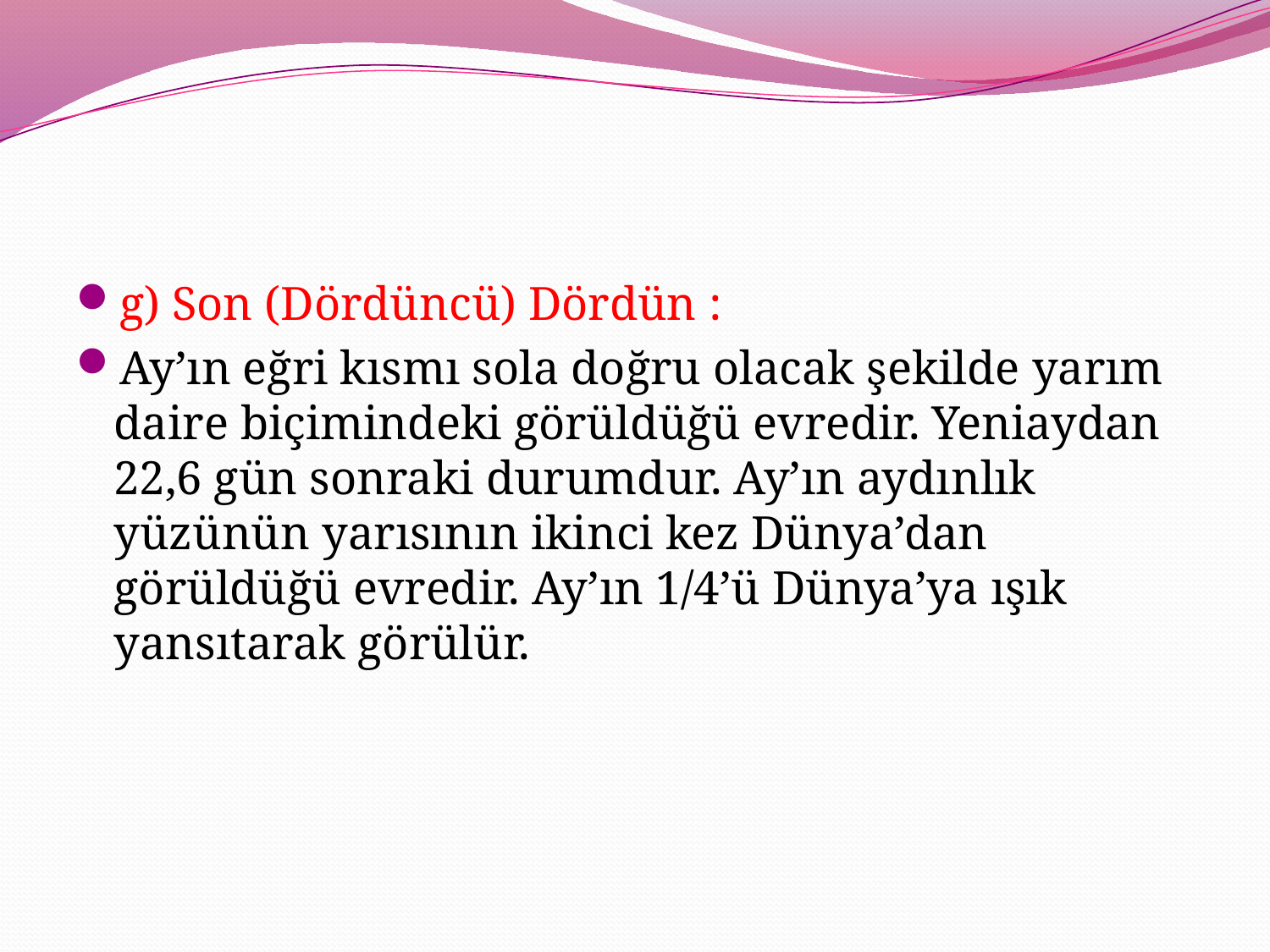

g) Son (Dördüncü) Dördün :
Ay’ın eğri kısmı sola doğru olacak şekilde yarım daire biçimindeki görüldüğü evredir. Yeniaydan 22,6 gün sonraki durumdur. Ay’ın aydınlık yüzünün yarısının ikinci kez Dünya’dan görüldüğü evredir. Ay’ın 1/4’ü Dünya’ya ışık yansıtarak görülür.